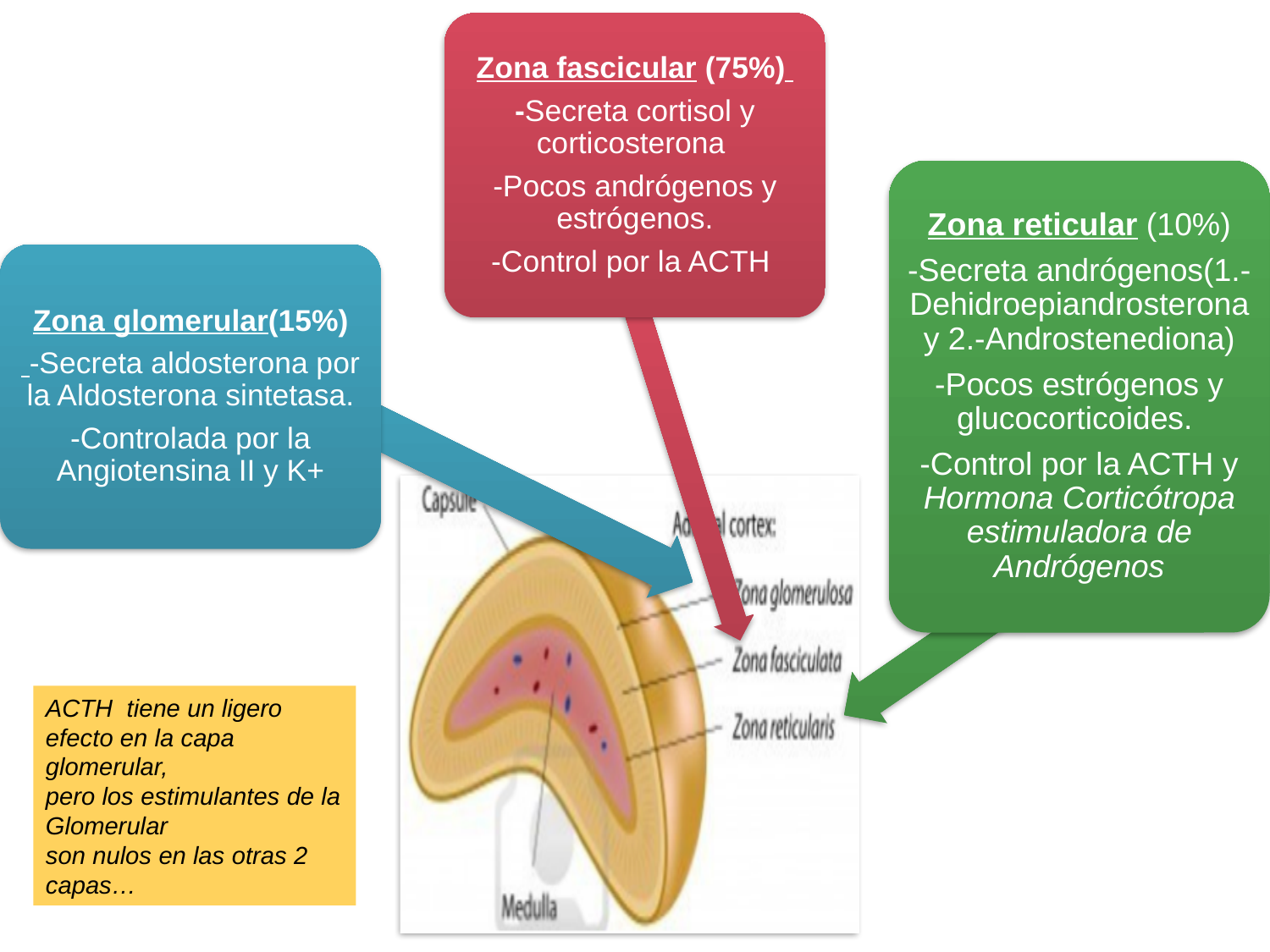

Zona glomerular(15%)
 -Secreta aldosterona por la Aldosterona sintetasa.
-Controlada por la Angiotensina II y K+
Zona fascicular (75%)
-Secreta cortisol y corticosterona
-Pocos andrógenos y estrógenos.
-Control por la ACTH
Zona reticular (10%)
-Secreta andrógenos(1.-Dehidroepiandrosterona y 2.-Androstenediona)
-Pocos estrógenos y glucocorticoides.
-Control por la ACTH y Hormona Corticótropa estimuladora de Andrógenos
ACTH  tiene un ligero efecto en la capa glomerular,
pero los estimulantes de la Glomerular
son nulos en las otras 2 capas…